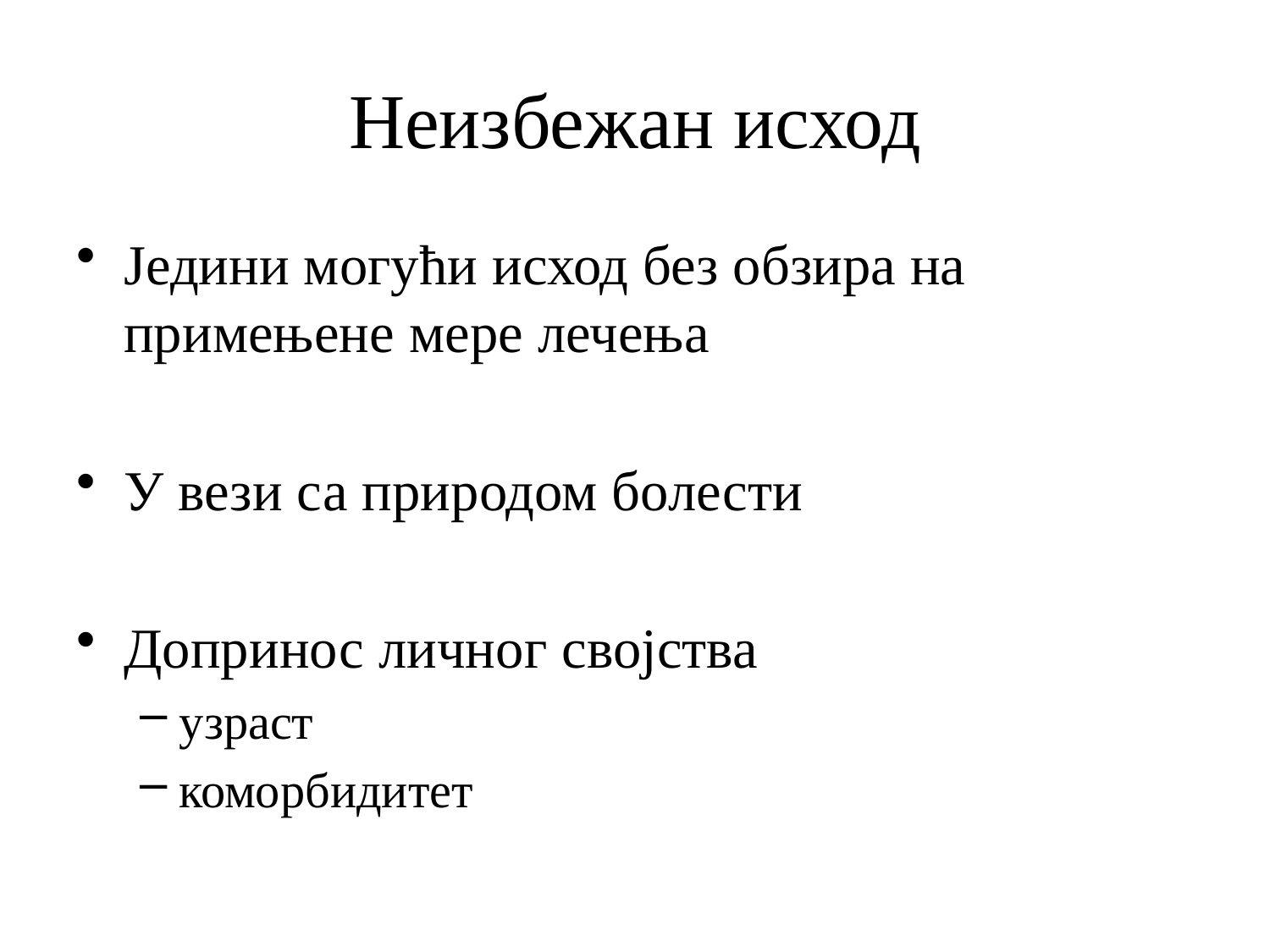

# Неизбежан исход
Једини могући исход без обзира на примењене мере лечења

У вези са природом болести

Допринос личног својства
узраст
коморбидитет